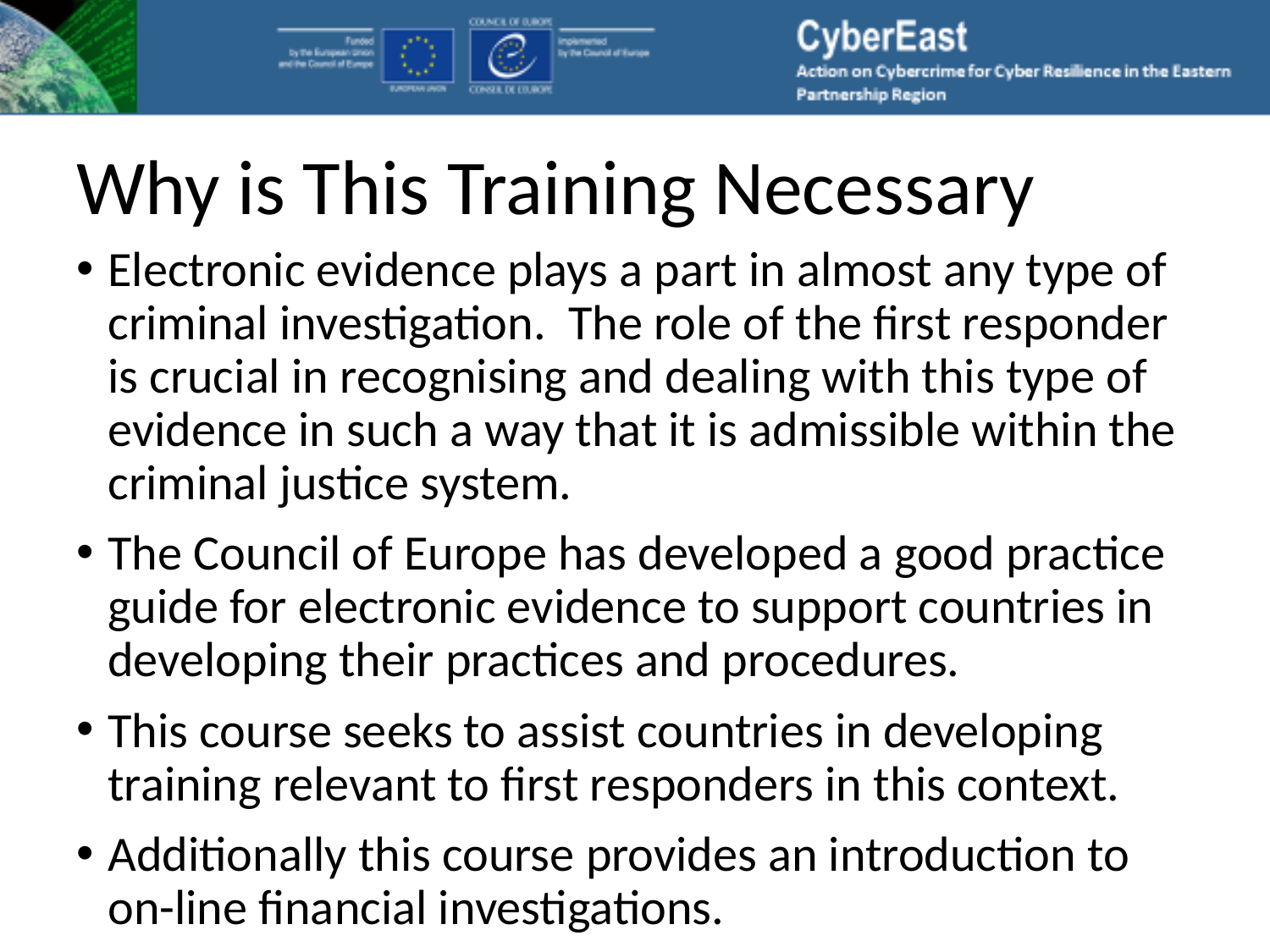

# Why is This Training Necessary
Electronic evidence plays a part in almost any type of criminal investigation.  The role of the first responder is crucial in recognising and dealing with this type of evidence in such a way that it is admissible within the criminal justice system.
The Council of Europe has developed a good practice guide for electronic evidence to support countries in developing their practices and procedures.
This course seeks to assist countries in developing training relevant to first responders in this context.
Additionally this course provides an introduction to on-line financial investigations.